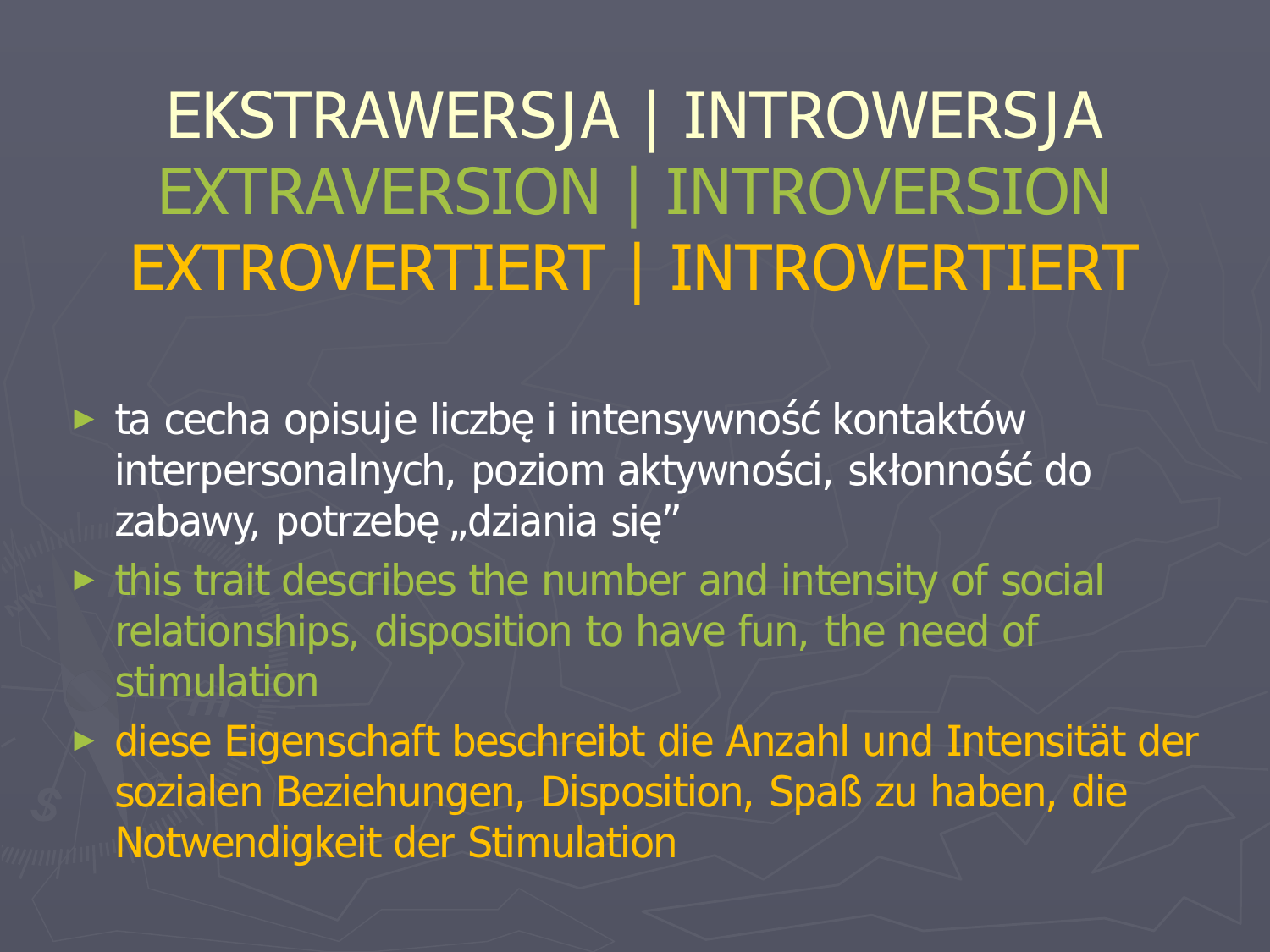

# EKSTRAWERSJA | INTROWERSJA EXTRAVERSION | INTROVERSION EXTROVERTIERT | INTROVERTIERT
ta cecha opisuje liczbę i intensywność kontaktów interpersonalnych, poziom aktywności, skłonność do zabawy, potrzebę „dziania się”
this trait describes the number and intensity of social relationships, disposition to have fun, the need of stimulation
diese Eigenschaft beschreibt die Anzahl und Intensität der sozialen Beziehungen, Disposition, Spaß zu haben, die Notwendigkeit der Stimulation